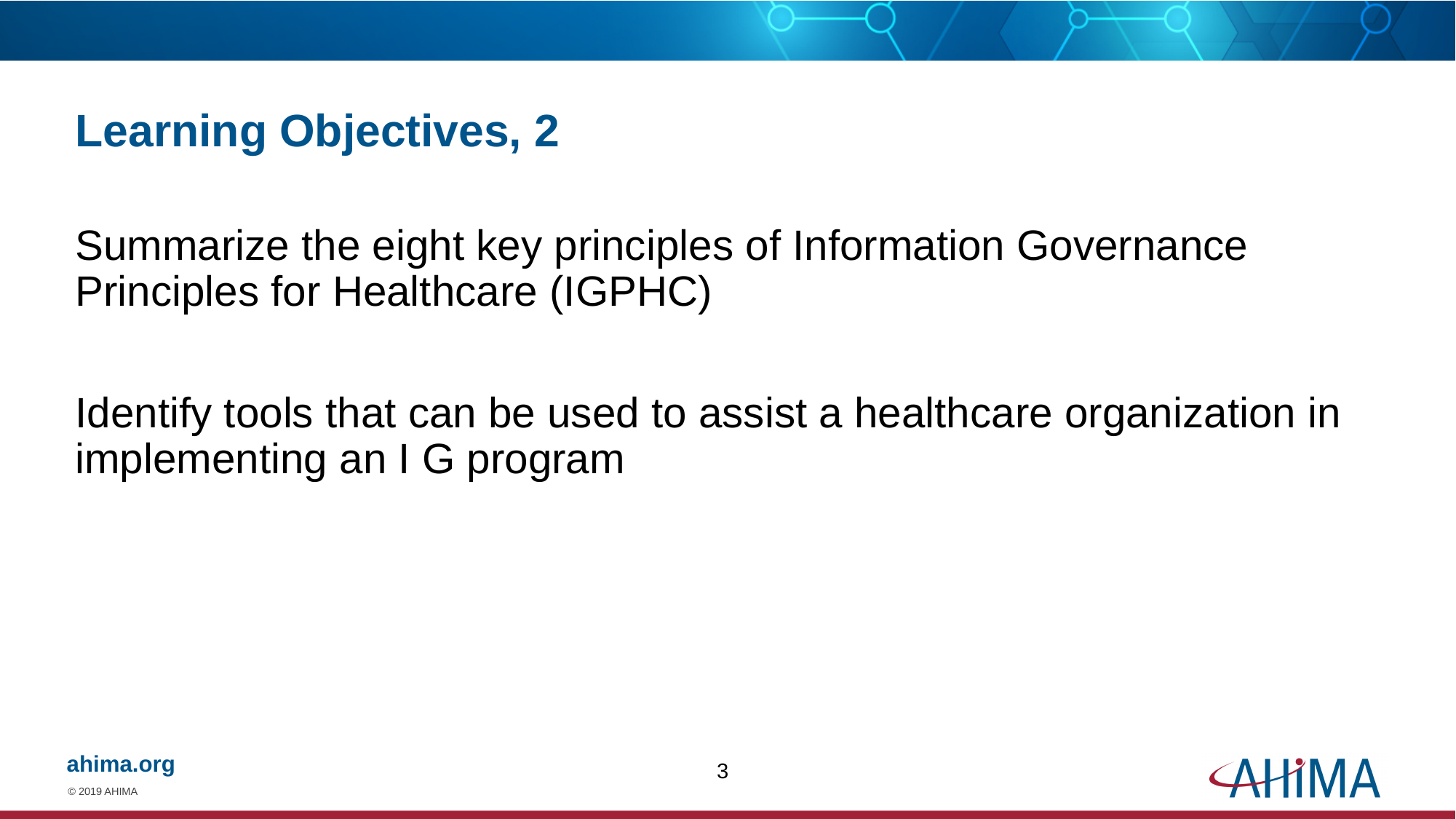

# Learning Objectives, 2
Summarize the eight key principles of Information Governance Principles for Healthcare (IGPHC)

Identify tools that can be used to assist a healthcare organization in implementing an I G program